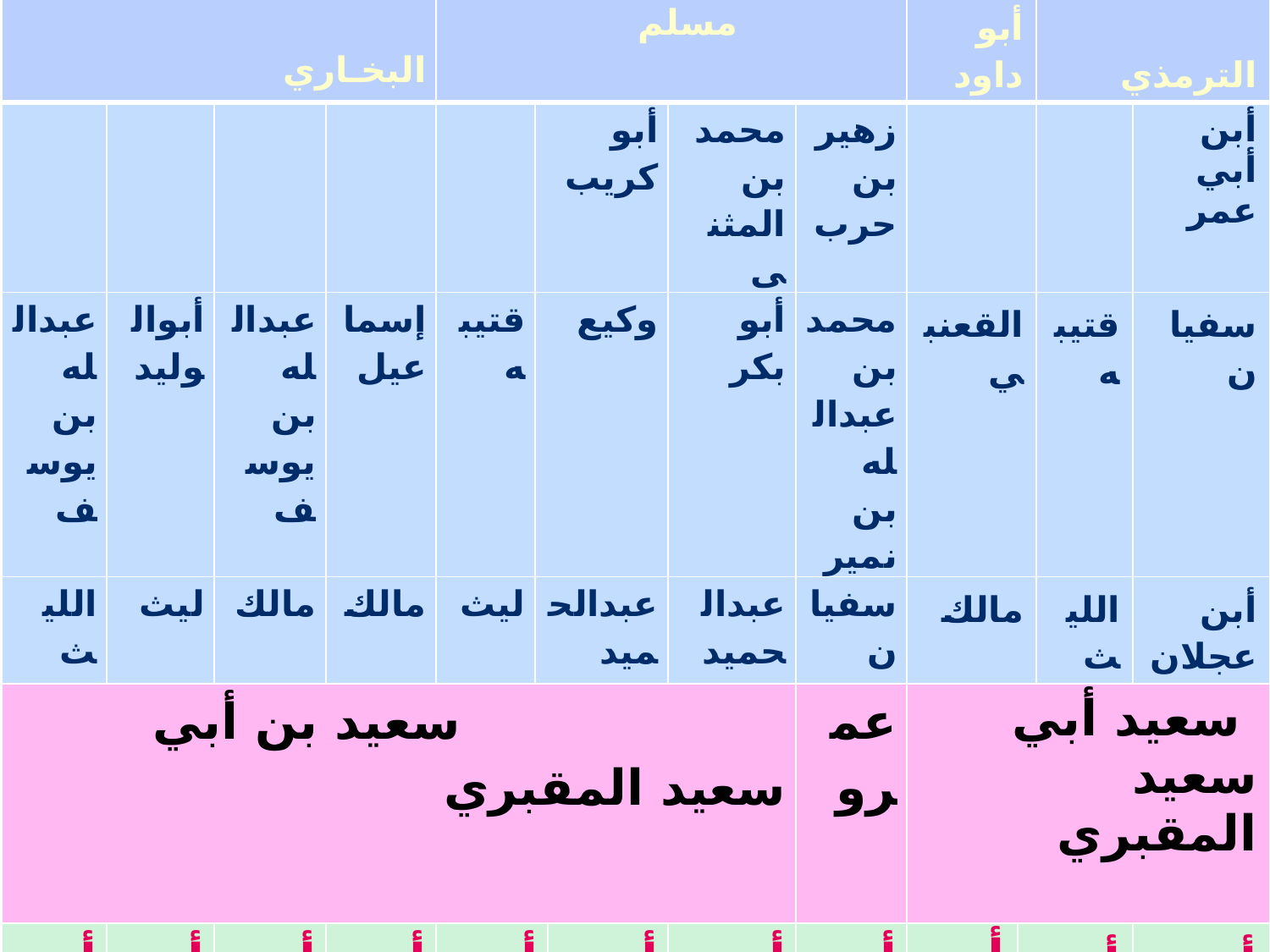

| البخـاري |  |  |  | مسلم |  |  |  |  | أبو داود |  | الترمذي |  |
| --- | --- | --- | --- | --- | --- | --- | --- | --- | --- | --- | --- | --- |
|  |  |  |  |  | أبو كريب |  | محمد بن المثنى | زهير بن حرب |  |  |  | أبن أبي عمر |
| عبدالله بن يوسف | أبوالوليد | عبدالله بن يوسف | إسماعيل | قتيبه | وكيع |  | أبو بكر | محمد بن عبدالله بن نمير | القعنبي |  | قتيبه | سفيان |
| الليث | ليث | مالك | مالك | ليث | عبدالحميد |  | عبدالحميد | سفيان | مالك |  | الليث | أبن عجلان |
| سعيد بن أبي سعيد المقبري |  |  |  |  |  |  |  | عمرو | سعيد أبي سعيد المقبري |  |  |  |
| أبي شريح | أبي شريح | أبي شريح | أبي شريح | أبي شريح |  | أبي شريح | أبي شريح | أبي شريح | أبي شريح | أبي شريح |  | أبي شريح |
| الرسول صلى الله عليه وسلم . |  |  |  |  |  |  |  |  |  |  |  |  |